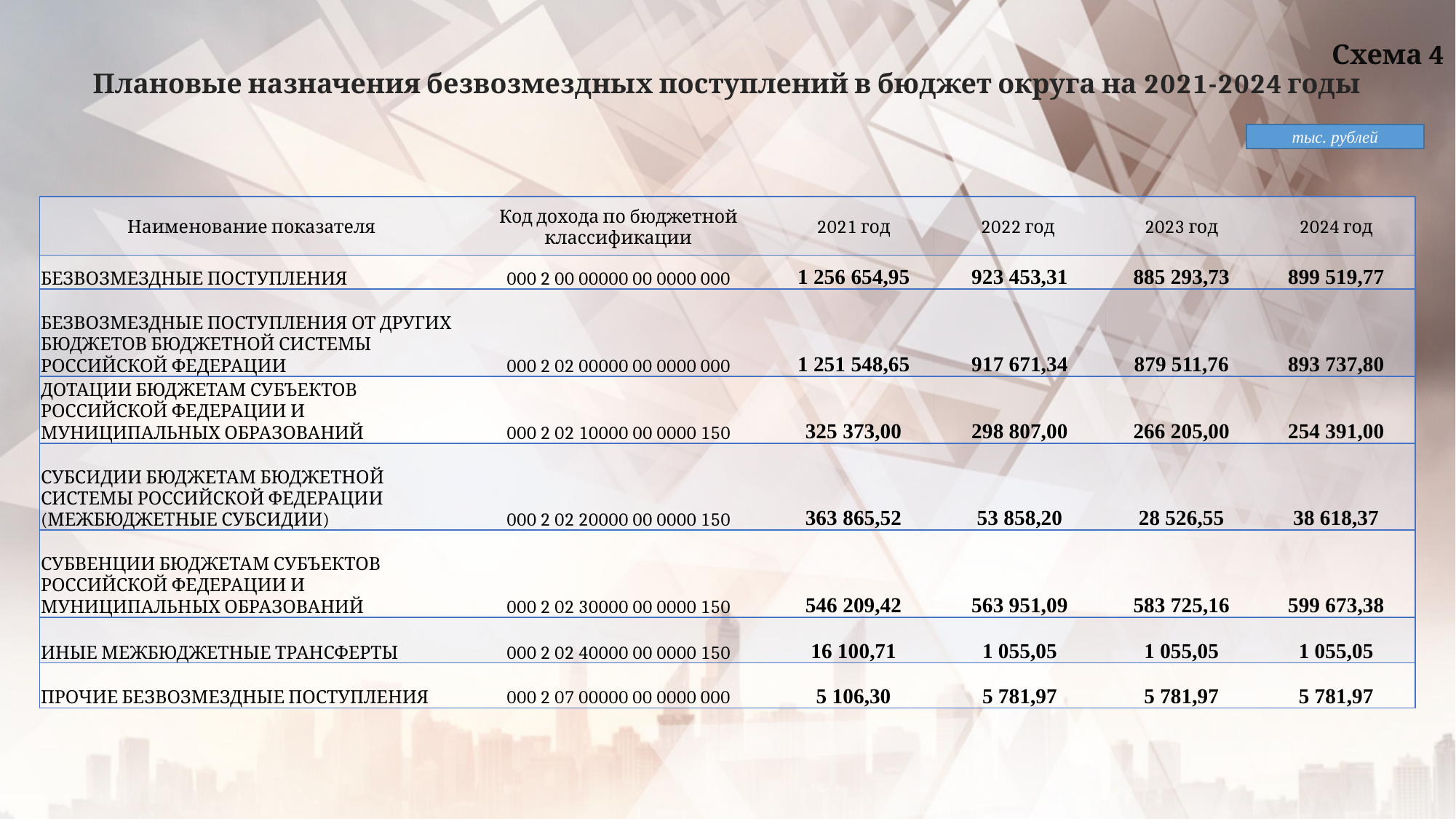

Схема 4
Плановые назначения безвозмездных поступлений в бюджет округа на 2021-2024 годы
тыс. рублей
| Наименование показателя | Код дохода по бюджетной классификации | 2021 год | 2022 год | 2023 год | 2024 год |
| --- | --- | --- | --- | --- | --- |
| БЕЗВОЗМЕЗДНЫЕ ПОСТУПЛЕНИЯ | 000 2 00 00000 00 0000 000 | 1 256 654,95 | 923 453,31 | 885 293,73 | 899 519,77 |
| БЕЗВОЗМЕЗДНЫЕ ПОСТУПЛЕНИЯ ОТ ДРУГИХ БЮДЖЕТОВ БЮДЖЕТНОЙ СИСТЕМЫ РОССИЙСКОЙ ФЕДЕРАЦИИ | 000 2 02 00000 00 0000 000 | 1 251 548,65 | 917 671,34 | 879 511,76 | 893 737,80 |
| ДОТАЦИИ БЮДЖЕТАМ СУБЪЕКТОВ РОССИЙСКОЙ ФЕДЕРАЦИИ И МУНИЦИПАЛЬНЫХ ОБРАЗОВАНИЙ | 000 2 02 10000 00 0000 150 | 325 373,00 | 298 807,00 | 266 205,00 | 254 391,00 |
| СУБСИДИИ БЮДЖЕТАМ БЮДЖЕТНОЙ СИСТЕМЫ РОССИЙСКОЙ ФЕДЕРАЦИИ (МЕЖБЮДЖЕТНЫЕ СУБСИДИИ) | 000 2 02 20000 00 0000 150 | 363 865,52 | 53 858,20 | 28 526,55 | 38 618,37 |
| СУБВЕНЦИИ БЮДЖЕТАМ СУБЪЕКТОВ РОССИЙСКОЙ ФЕДЕРАЦИИ И МУНИЦИПАЛЬНЫХ ОБРАЗОВАНИЙ | 000 2 02 30000 00 0000 150 | 546 209,42 | 563 951,09 | 583 725,16 | 599 673,38 |
| ИНЫЕ МЕЖБЮДЖЕТНЫЕ ТРАНСФЕРТЫ | 000 2 02 40000 00 0000 150 | 16 100,71 | 1 055,05 | 1 055,05 | 1 055,05 |
| ПРОЧИЕ БЕЗВОЗМЕЗДНЫЕ ПОСТУПЛЕНИЯ | 000 2 07 00000 00 0000 000 | 5 106,30 | 5 781,97 | 5 781,97 | 5 781,97 |